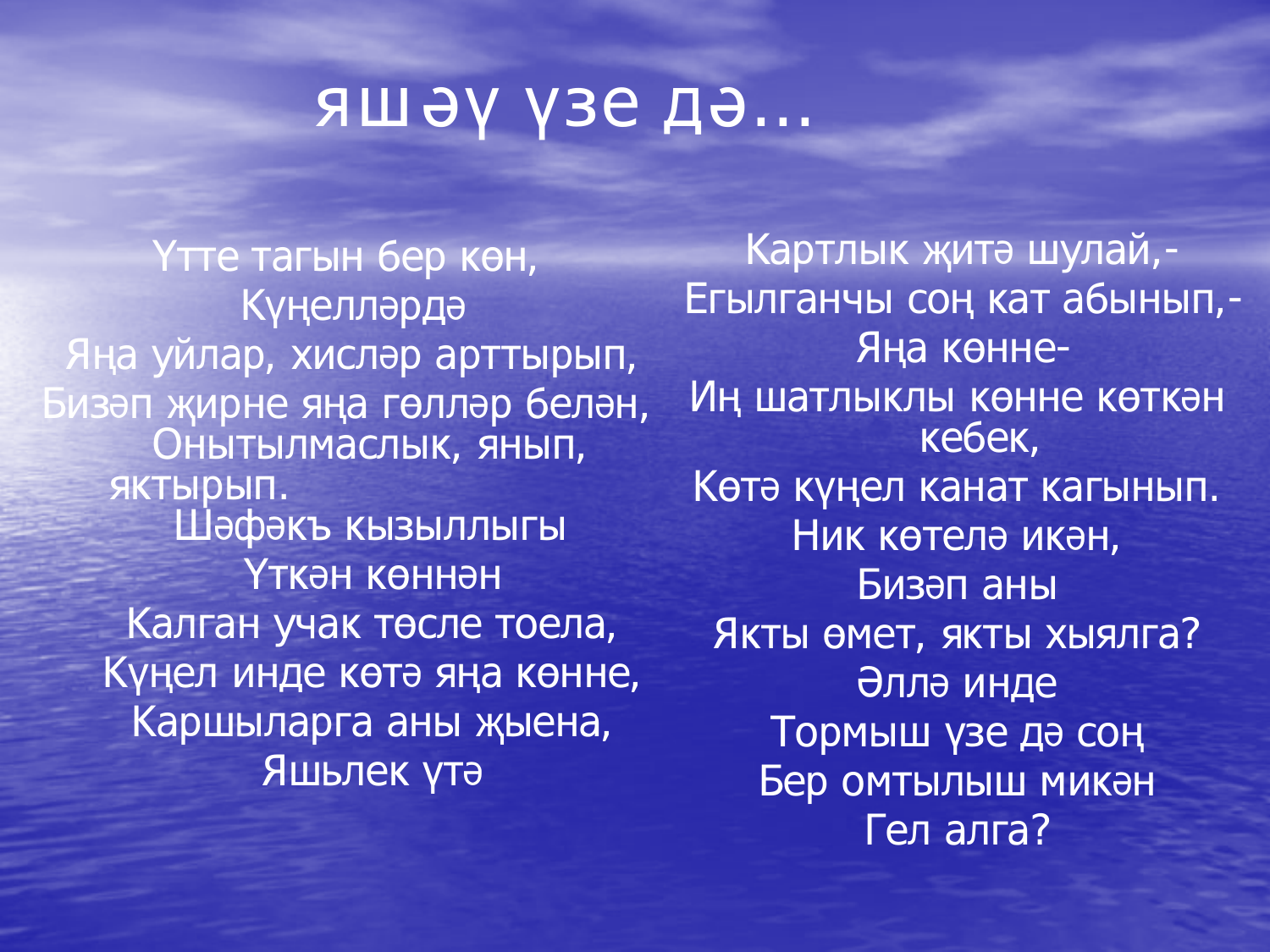

яшәү үзе дә...

Үтте тагын бер көн,
 Күңелләрдә
 Яңа уйлар, хисләр арттырып,
 Бизәп җирне яңа гөлләр белән,  Онытылмаслык, янып, яктырып.                           Шәфәкъ кызыллыгы
    Үткән көннән
    Калган учак төсле тоела,
    Күңел инде көтә яңа көнне,
    Каршыларга аны җыена,
    Яшьлек үтә

 Картлык җитә шулай,-
 Егылганчы соң кат абынып,-
 Яңа көнне-
Иң шатлыклы көнне көткән кебек,
Көтә күңел канат кагынып.
Ник көтелә икән,
Бизәп аны
Якты өмет, якты хыялга?
Әллә инде
Тормыш үзе дә соң
Бер омтылыш микән
Гел алга?